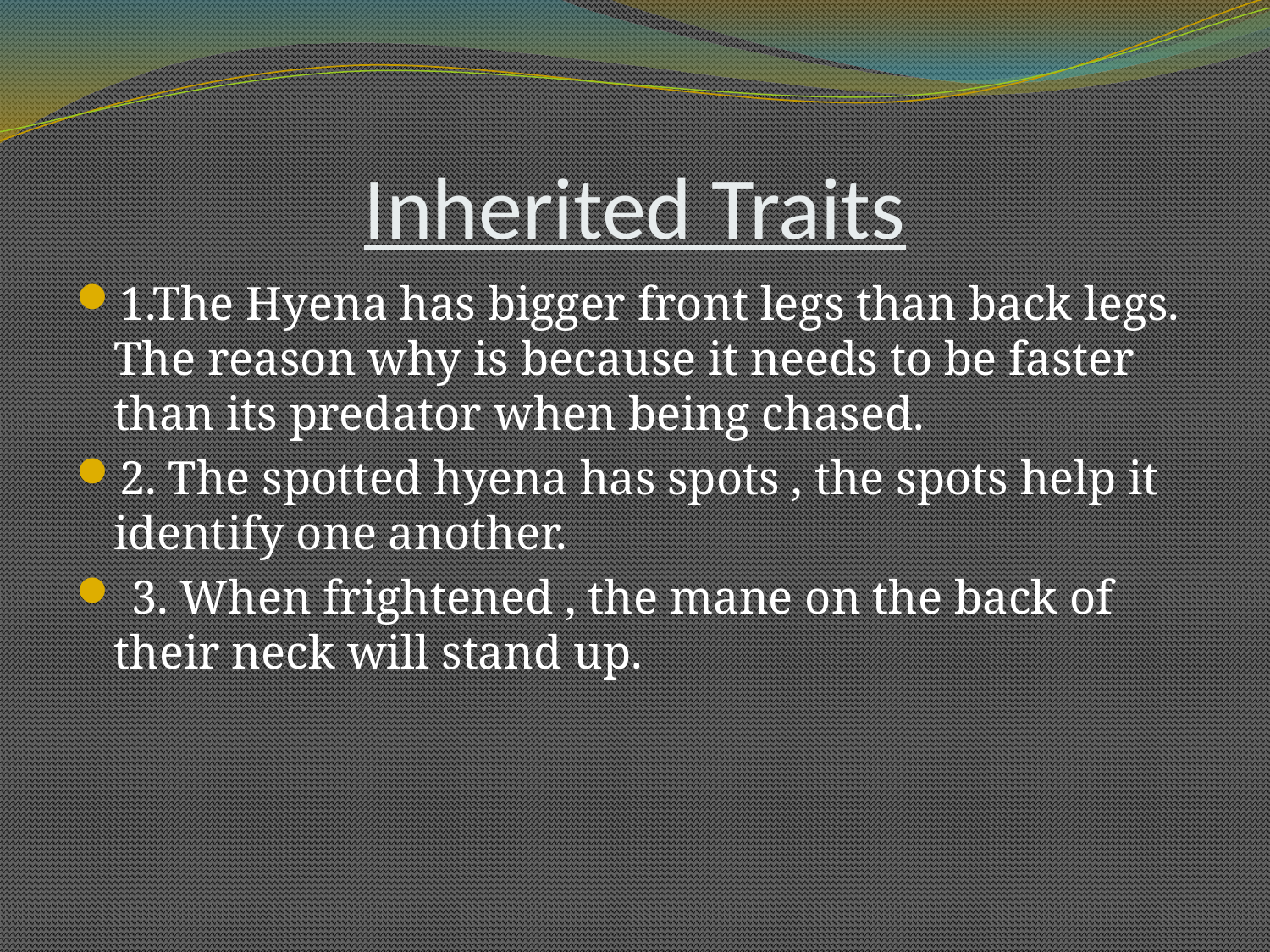

# Inherited Traits
1.The Hyena has bigger front legs than back legs. The reason why is because it needs to be faster than its predator when being chased.
2. The spotted hyena has spots , the spots help it identify one another.
 3. When frightened , the mane on the back of their neck will stand up.